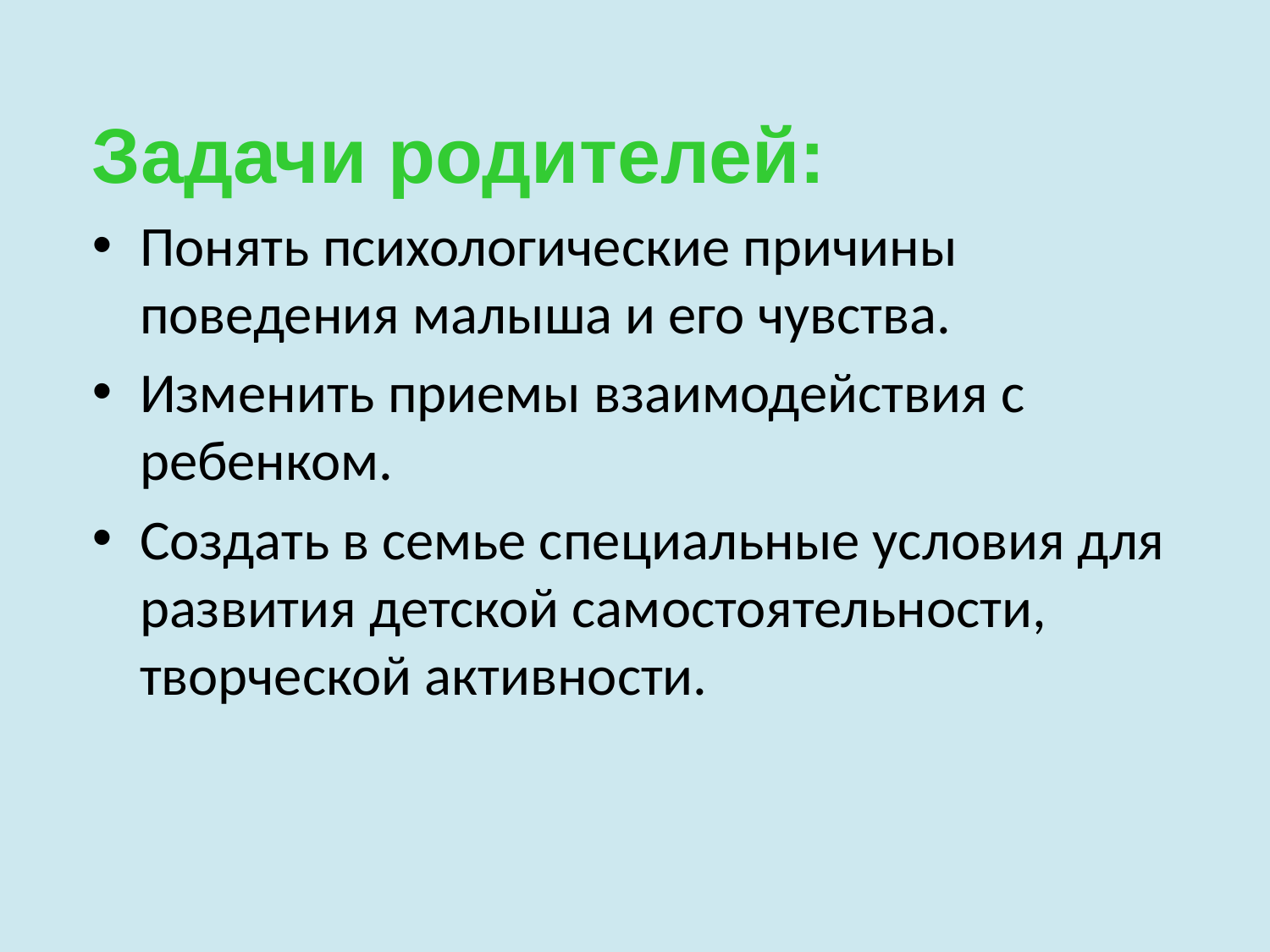

Задачи родителей:
Понять психологические причины поведения малыша и его чувства.
Изменить приемы взаимодействия с ребенком.
Создать в семье специальные условия для развития детской самостоятельности, творческой активности.